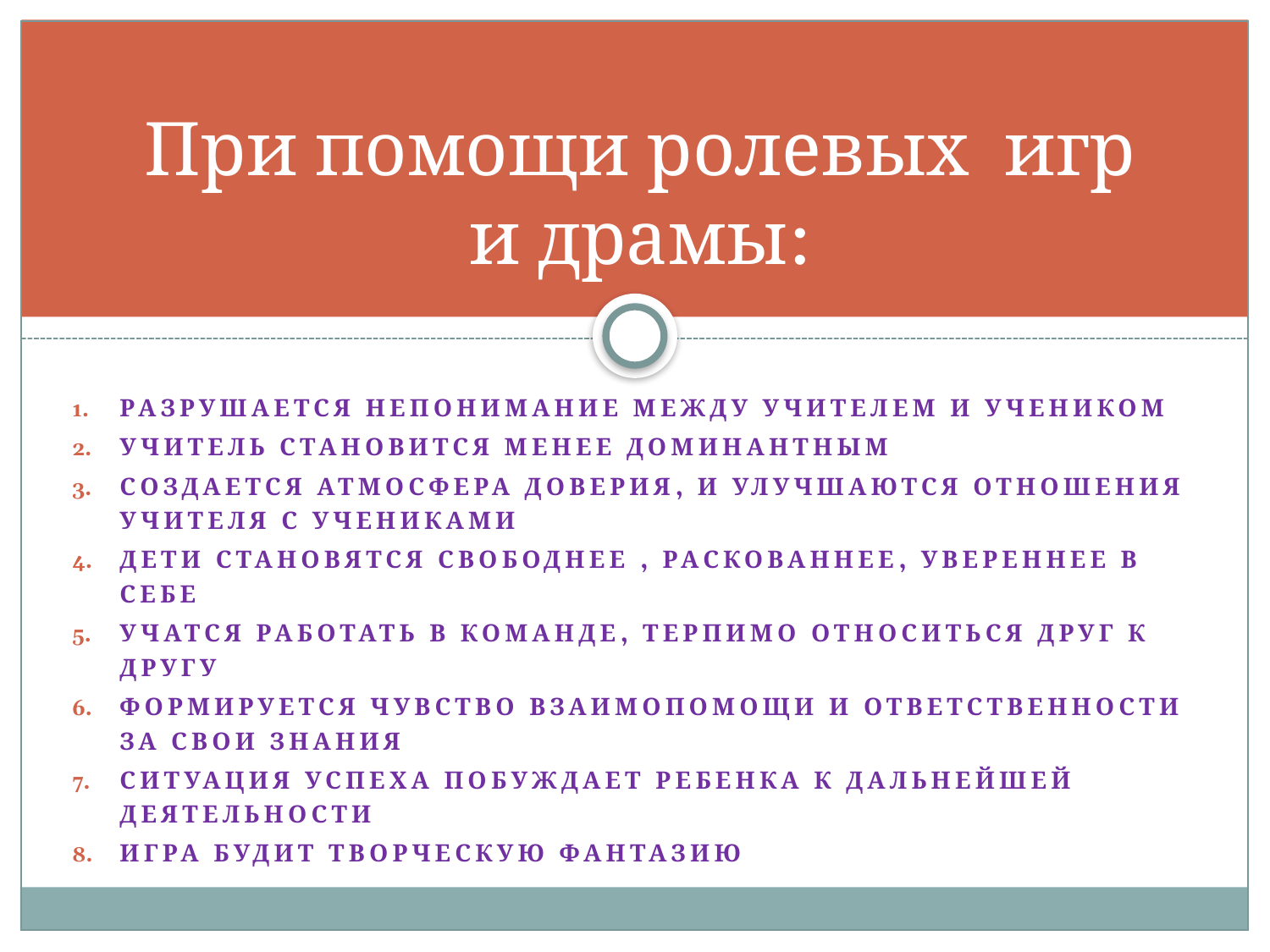

# При помощи ролевых  игр и драмы:
Разрушается непонимание между учителем и учеником
Учитель становится менее доминантным
Создается атмосфера доверия, и улучшаются отношения учителя с учениками
Дети становятся свободнее , раскованнее, увереннее в себе
Учатся работать в команде, терпимо относиться друг к другу
Формируется чувство взаимопомощи и ответственности  за свои знания
Ситуация успеха побуждает ребенка к дальнейшей деятельности
Игра будит творческую фантазию